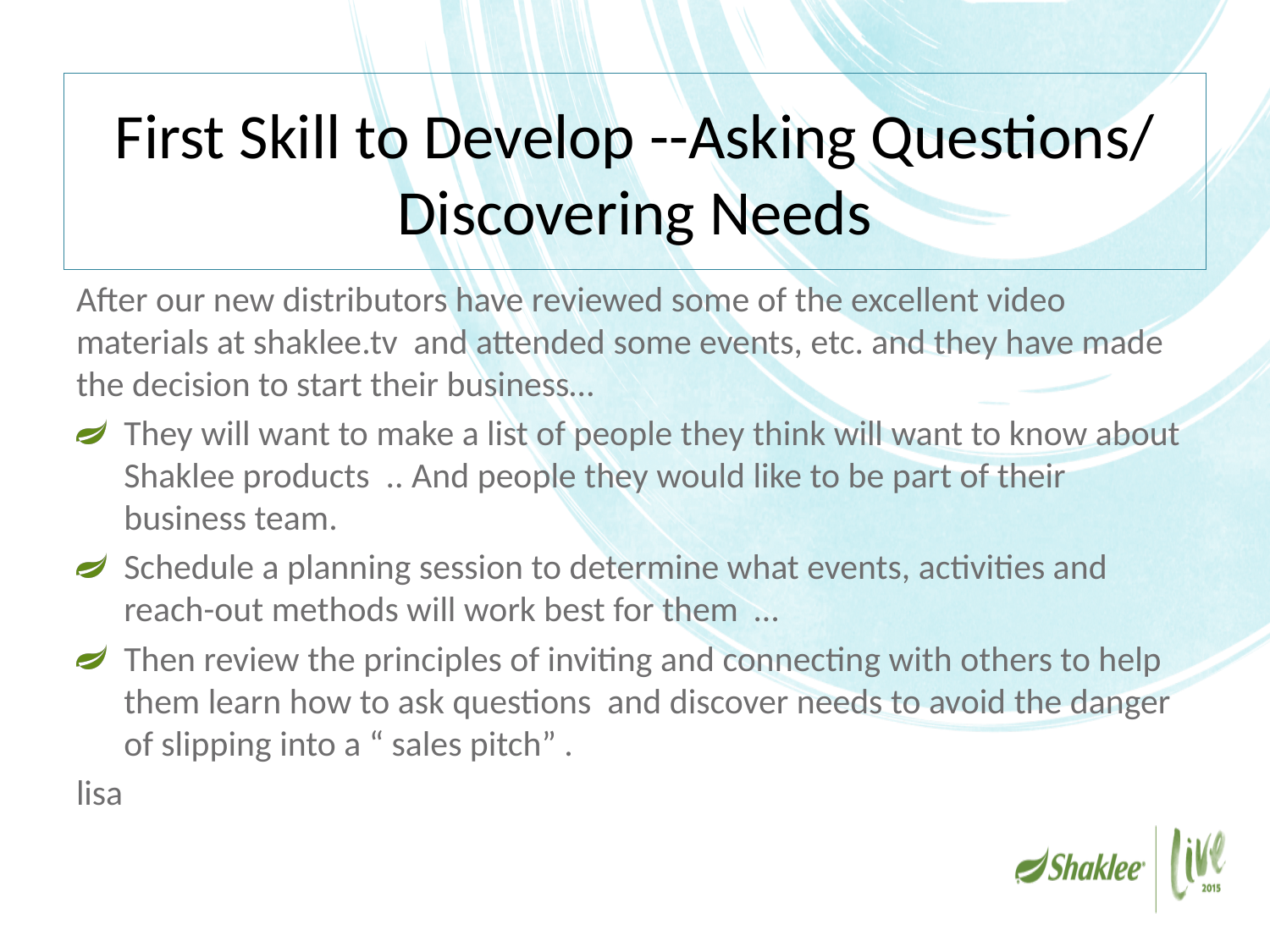

# First Skill to Develop --Asking Questions/ Discovering Needs
After our new distributors have reviewed some of the excellent video materials at shaklee.tv  and attended some events, etc. and they have made the decision to start their business…
They will want to make a list of people they think will want to know about Shaklee products  .. And people they would like to be part of their business team.
Schedule a planning session to determine what events, activities and reach-out methods will work best for them  …
Then review the principles of inviting and connecting with others to help them learn how to ask questions  and discover needs to avoid the danger of slipping into a “ sales pitch” .
lisa